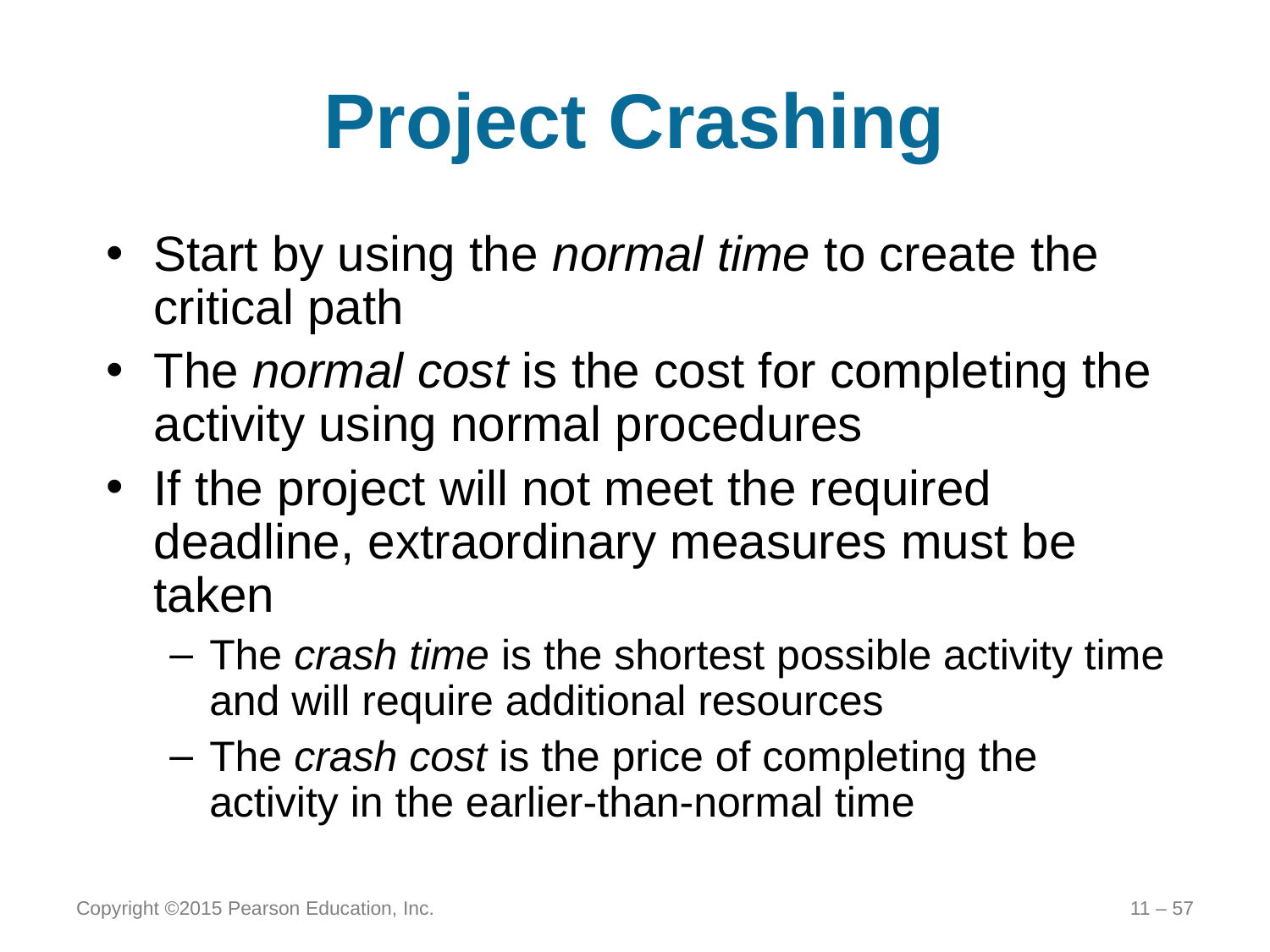

# Project Crashing
Start by using the normal time to create the critical path
The normal cost is the cost for completing the activity using normal procedures
If the project will not meet the required deadline, extraordinary measures must be taken
The crash time is the shortest possible activity time and will require additional resources
The crash cost is the price of completing the activity in the earlier-than-normal time
Copyright ©2015 Pearson Education, Inc.
11 – 57